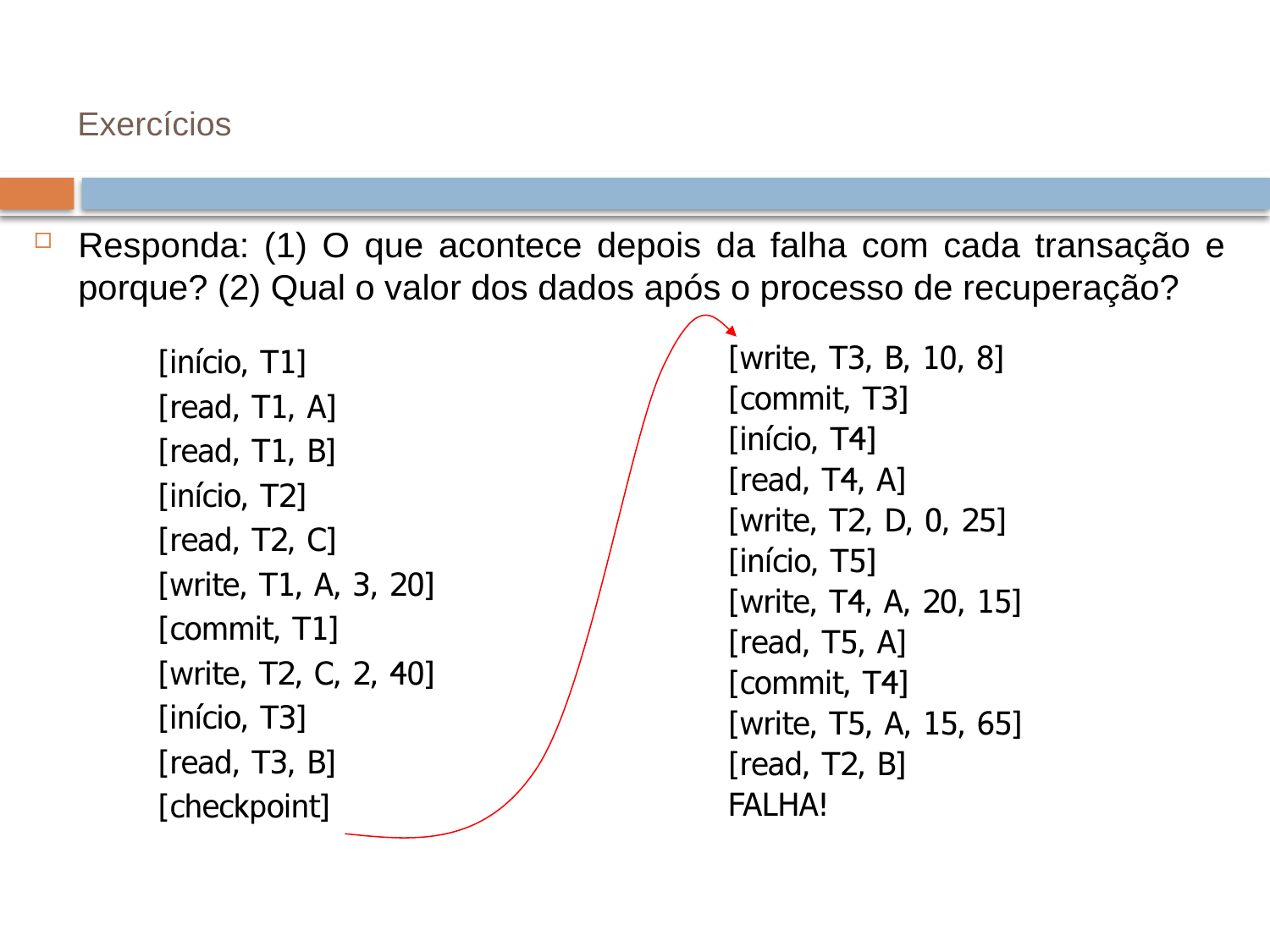

# Exercícios
Responda: (1) O que acontece depois da falha com cada transação e porque? (2) Qual o valor dos dados após o processo de recuperação?

[início, T1]
[read, T1, A]
[read, T1, B]
[início, T2]
[read, T2, C]
[write, T1, A, 3, 20]
[commit, T1]
[write, T2, C, 2, 40]
[início, T3]
[read, T3, B]
[checkpoint]
 [write, T3, B, 10, 8]
 [commit, T3]
 [início, T4]
 [read, T4, A]
 [write, T2, D, 0, 25]
 [início, T5]
 [write, T4, A, 20, 15]
 [read, T5, A]
 [commit, T4]
 [write, T5, A, 15, 65]
 [read, T2, B]
 FALHA!